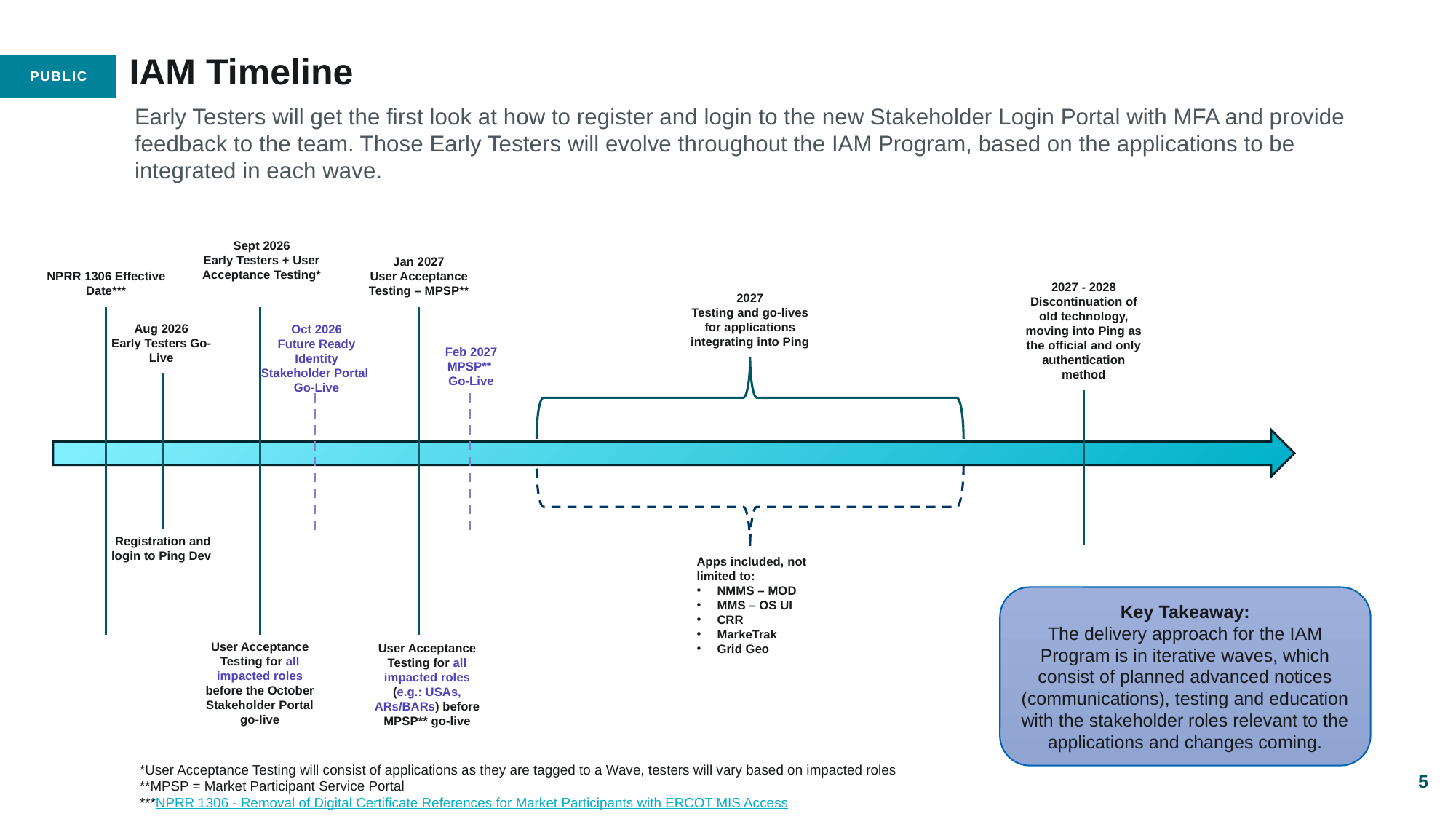

# IAM Timeline
Early Testers will get the first look at how to register and login to the new Stakeholder Login Portal with MFA and provide feedback to the team. Those Early Testers will evolve throughout the IAM Program, based on the applications to be integrated in each wave.

Sept 2026
Early Testers + User Acceptance Testing*
Jan 2027
User Acceptance Testing – MPSP**
NPRR 1306 Effective Date***
2027 - 2028
Discontinuation of old technology, moving into Ping as the official and only authentication method
2027
Testing and go-lives for applications integrating into Ping

Aug 2026
Early Testers Go-Live
Oct 2026
Future Ready
 Identity
Stakeholder Portal
Go-Live
Feb 2027
MPSP**
Go-Live

Registration and login to Ping Dev
Apps included, not limited to:
NMMS – MOD
MMS – OS UI
CRR
MarkeTrak
Grid Geo
Key Takeaway:
The delivery approach for the IAM Program is in iterative waves, which consist of planned advanced notices (communications), testing and education with the stakeholder roles relevant to the applications and changes coming.
User Acceptance Testing for all impacted roles before the October Stakeholder Portal go-live
User Acceptance Testing for all impacted roles (e.g.: USAs, ARs/BARs) before MPSP** go-live
*User Acceptance Testing will consist of applications as they are tagged to a Wave, testers will vary based on impacted roles
**MPSP = Market Participant Service Portal
***NPRR 1306 - Removal of Digital Certificate References for Market Participants with ERCOT MIS Access
5